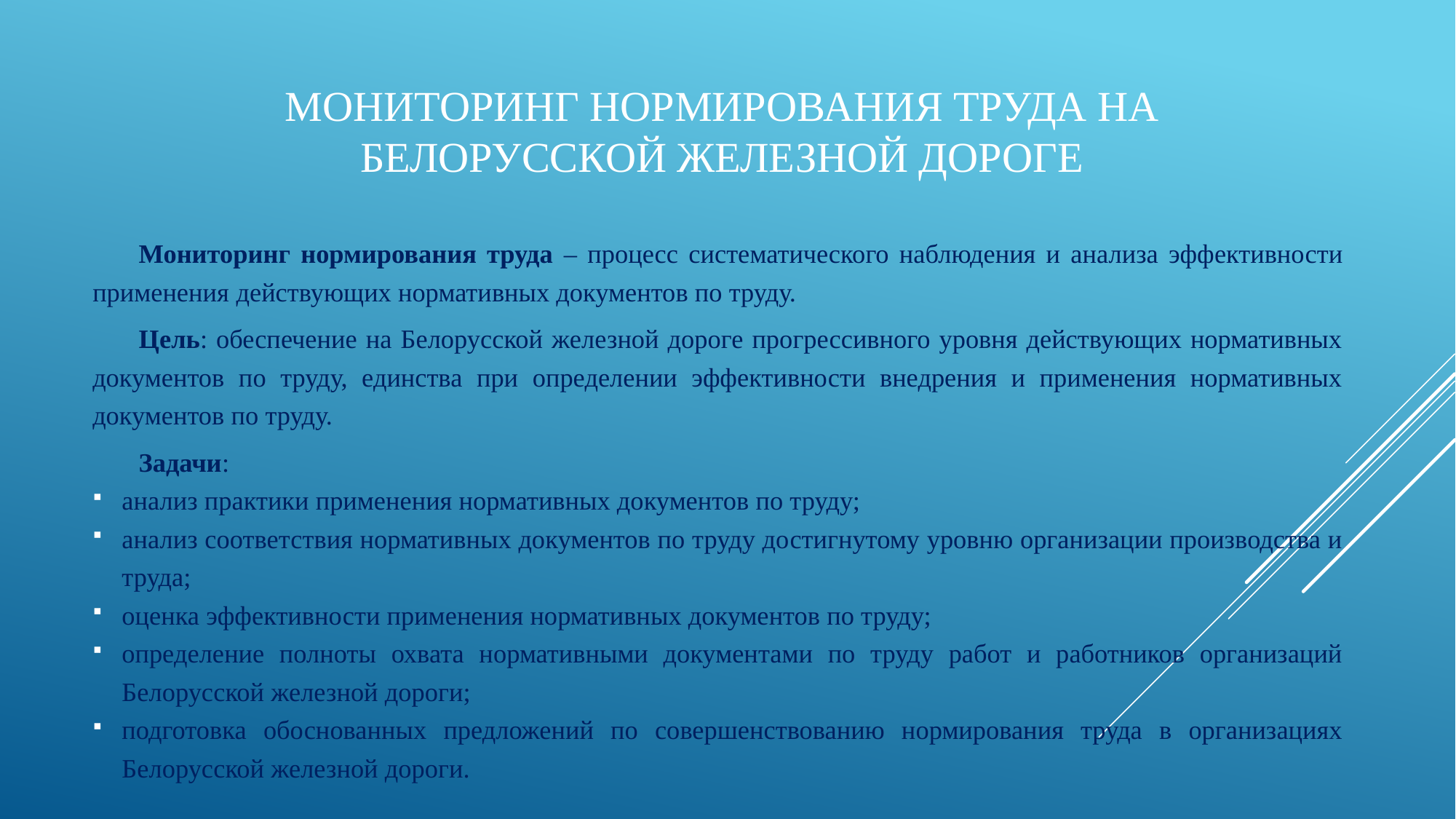

# Мониторинг нормирования труда на Белорусской железной дороге
Мониторинг нормирования труда – процесс систематического наблюдения и анализа эффективности применения действующих нормативных документов по труду.
Цель: обеспечение на Белорусской железной дороге прогрессивного уровня действующих нормативных документов по труду, единства при определении эффективности внедрения и применения нормативных документов по труду.
Задачи:
анализ практики применения нормативных документов по труду;
анализ соответствия нормативных документов по труду достигнутому уровню организации производства и труда;
оценка эффективности применения нормативных документов по труду;
определение полноты охвата нормативными документами по труду работ и работников организаций Белорусской железной дороги;
подготовка обоснованных предложений по совершенствованию нормирования труда в организациях Белорусской железной дороги.